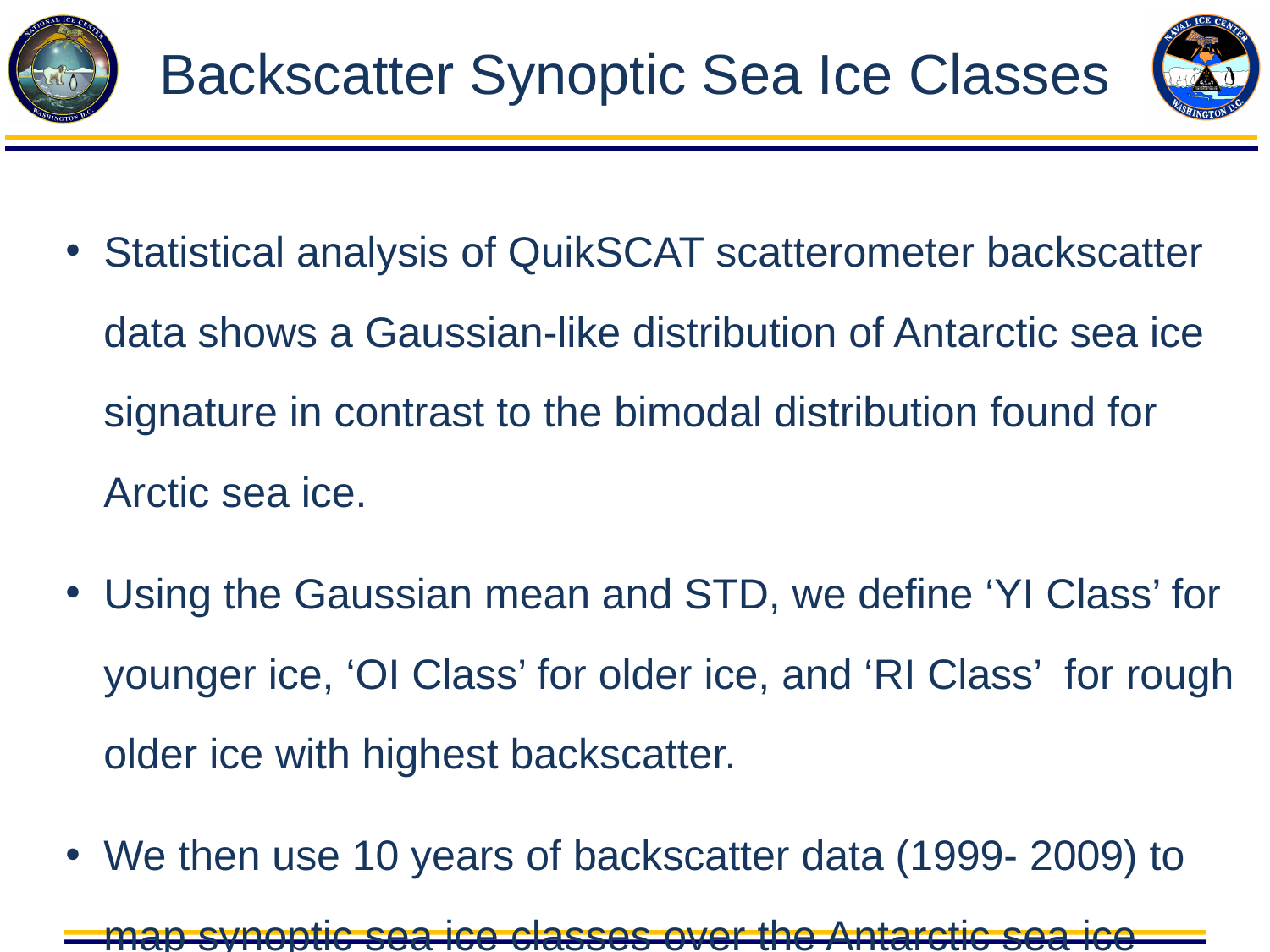

Backscatter Synoptic Sea Ice Classes
Statistical analysis of QuikSCAT scatterometer backscatter data shows a Gaussian-like distribution of Antarctic sea ice signature in contrast to the bimodal distribution found for Arctic sea ice.
Using the Gaussian mean and STD, we define ‘YI Class’ for younger ice, ‘OI Class’ for older ice, and ‘RI Class’  for rough older ice with highest backscatter.
We then use 10 years of backscatter data (1999- 2009) to map synoptic sea ice classes over the Antarctic sea ice cover.